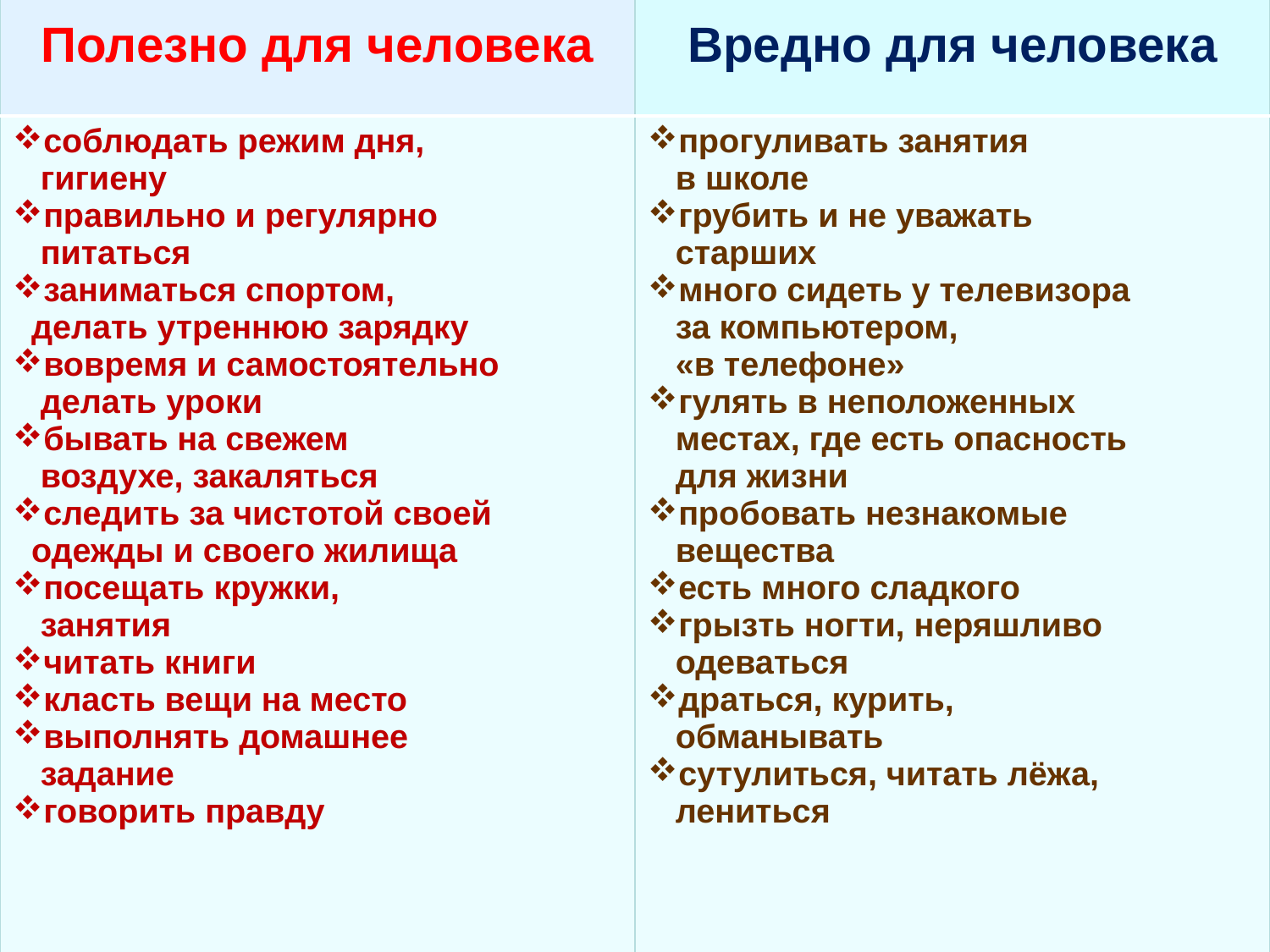

| Полезно для человека | Вредно для человека |
| --- | --- |
| соблюдать режим дня, гигиену  правильно и регулярно питаться  заниматься спортом, делать утреннюю зарядку  вовремя и самостоятельно делать уроки  бывать на свежем воздухе, закаляться  следить за чистотой своей одежды и своего жилища  посещать кружки, занятия  читать книги класть вещи на место выполнять домашнее задание говорить правду | прогуливать занятия в школе  грубить и не уважать старших  много сидеть у телевизора за компьютером, «в телефоне»  гулять в неположенных местах, где есть опасность для жизни  пробовать незнакомые вещества  есть много сладкого  грызть ногти, неряшливо одеваться  драться, курить, обманывать  сутулиться, читать лёжа, лениться |